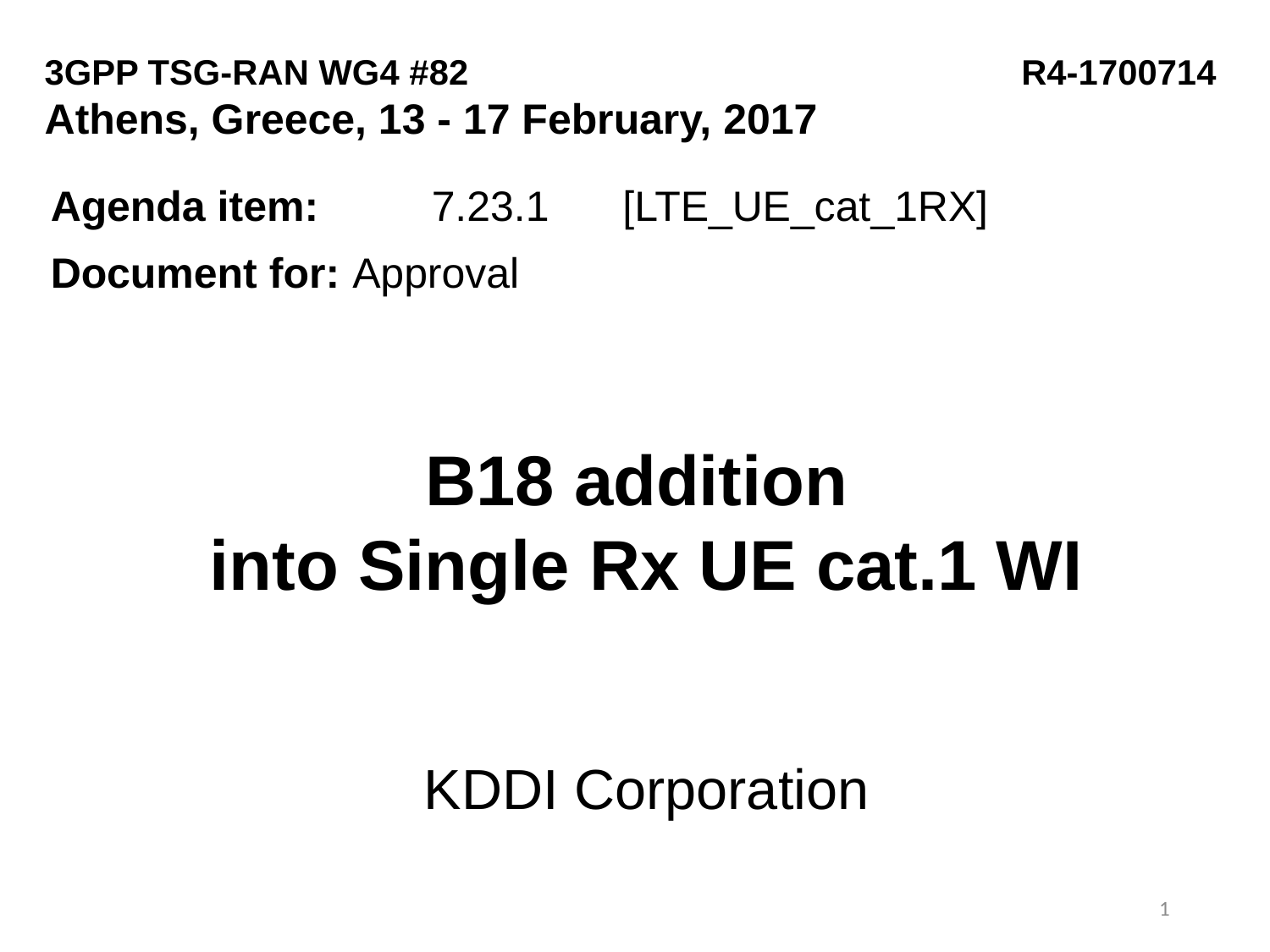

3GPP TSG-RAN WG4 #82			         R4-1700714
Athens, Greece, 13 - 17 February, 2017
Agenda item:	7.23.1　 [LTE_UE_cat_1RX]
Document for:	Approval

B18 addition
into Single Rx UE cat.1 WI

KDDI Corporation
1